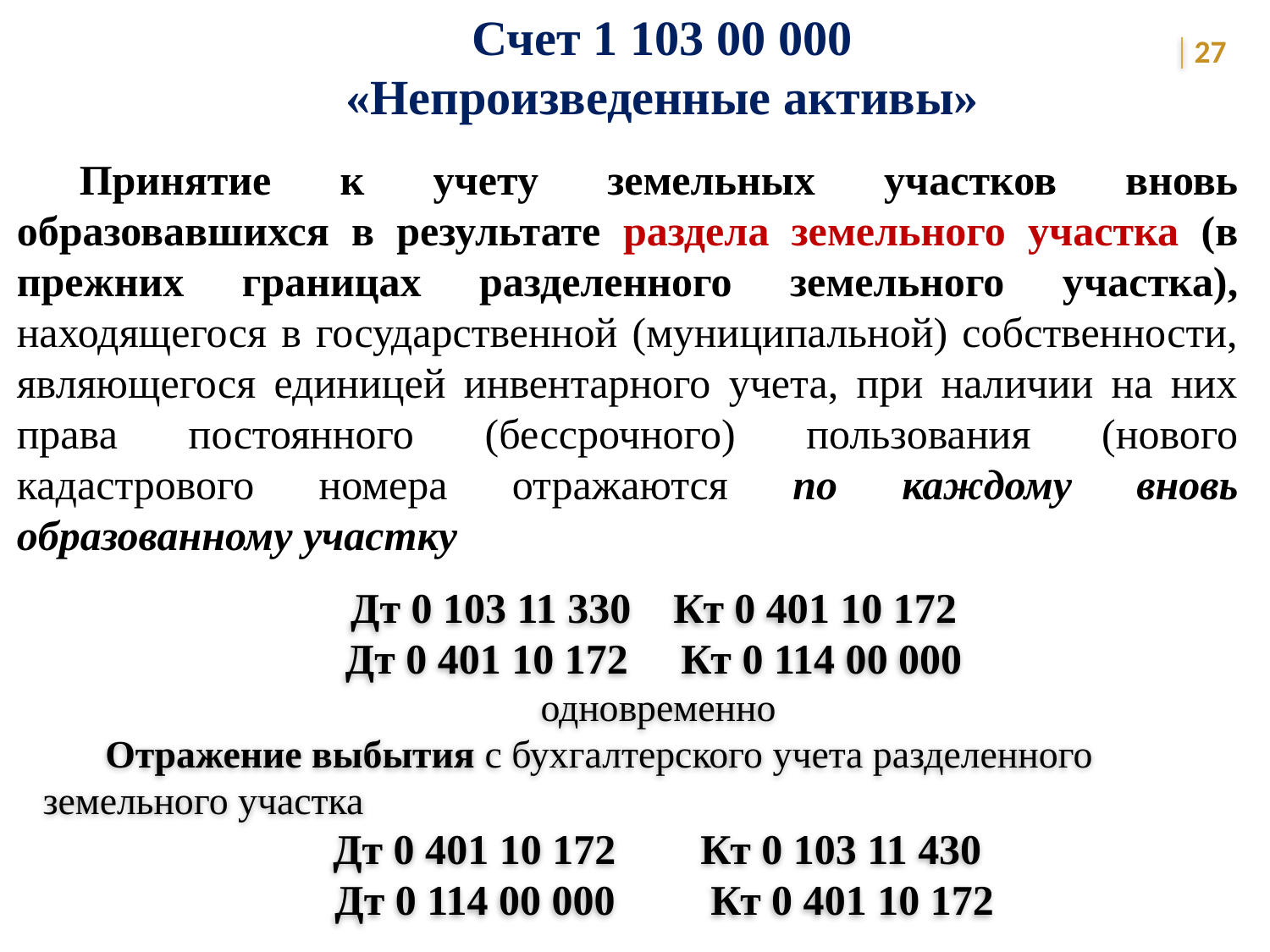

Счет 1 103 00 000
«Непроизведенные активы»
27
Принятие к учету земельных участков вновь образовавшихся в результате раздела земельного участка (в прежних границах разделенного земельного участка), находящегося в государственной (муниципальной) собственности, являющегося единицей инвентарного учета, при наличии на них права постоянного (бессрочного) пользования (нового кадастрового номера отражаются по каждому вновь образованному участку
Дт 0 103 11 330    Кт 0 401 10 172
Дт 0 401 10 172     Кт 0 114 00 000
 одновременно
Отражение выбытия с бухгалтерского учета разделенного земельного участка
  Дт 0 401 10 172        Кт 0 103 11 430
  Дт 0 114 00 000         Кт 0 401 10 172